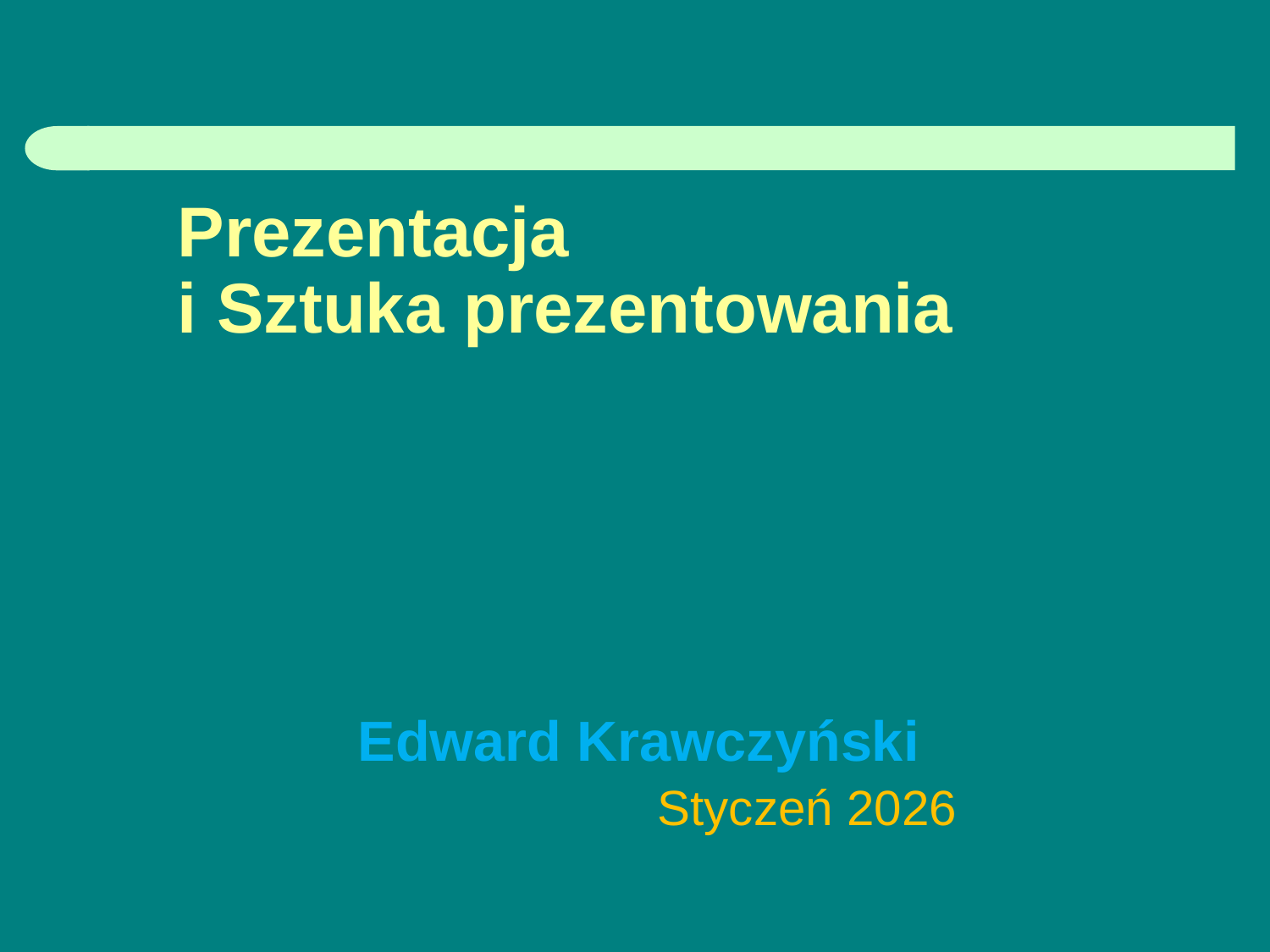

# Prezentacja i Sztuka prezentowania
Edward Krawczyński
Styczeń 2026